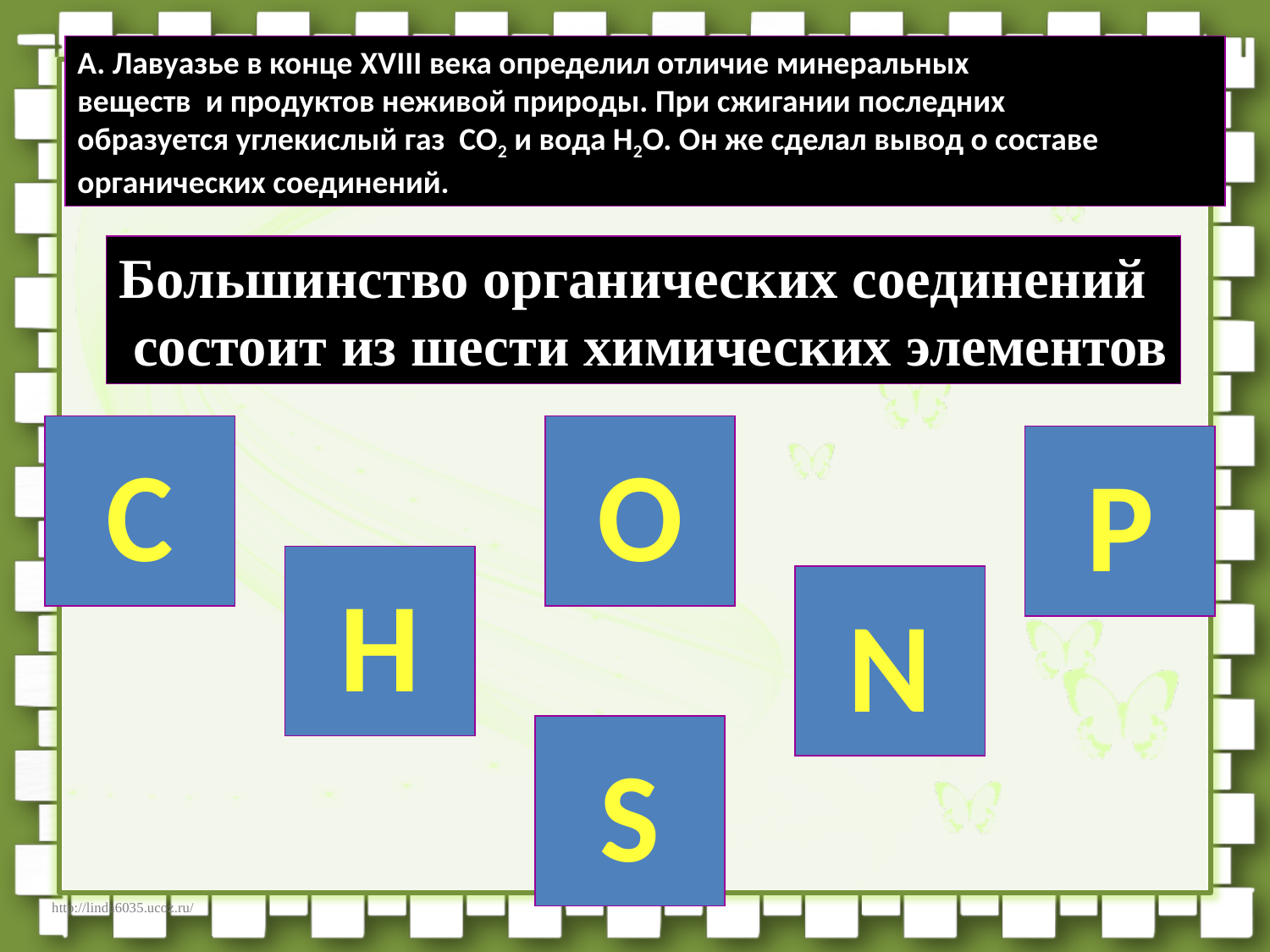

А. Лавуазье в конце XVIII века определил отличие минеральных
веществ  и продуктов неживой природы. При сжигании последних
образуется углекислый газ  СО2 и вода Н2О. Он же сделал вывод о составе органических соединений.
Большинство органических соединений
 состоит из шести химических элементов
C
O
P
H
N
S